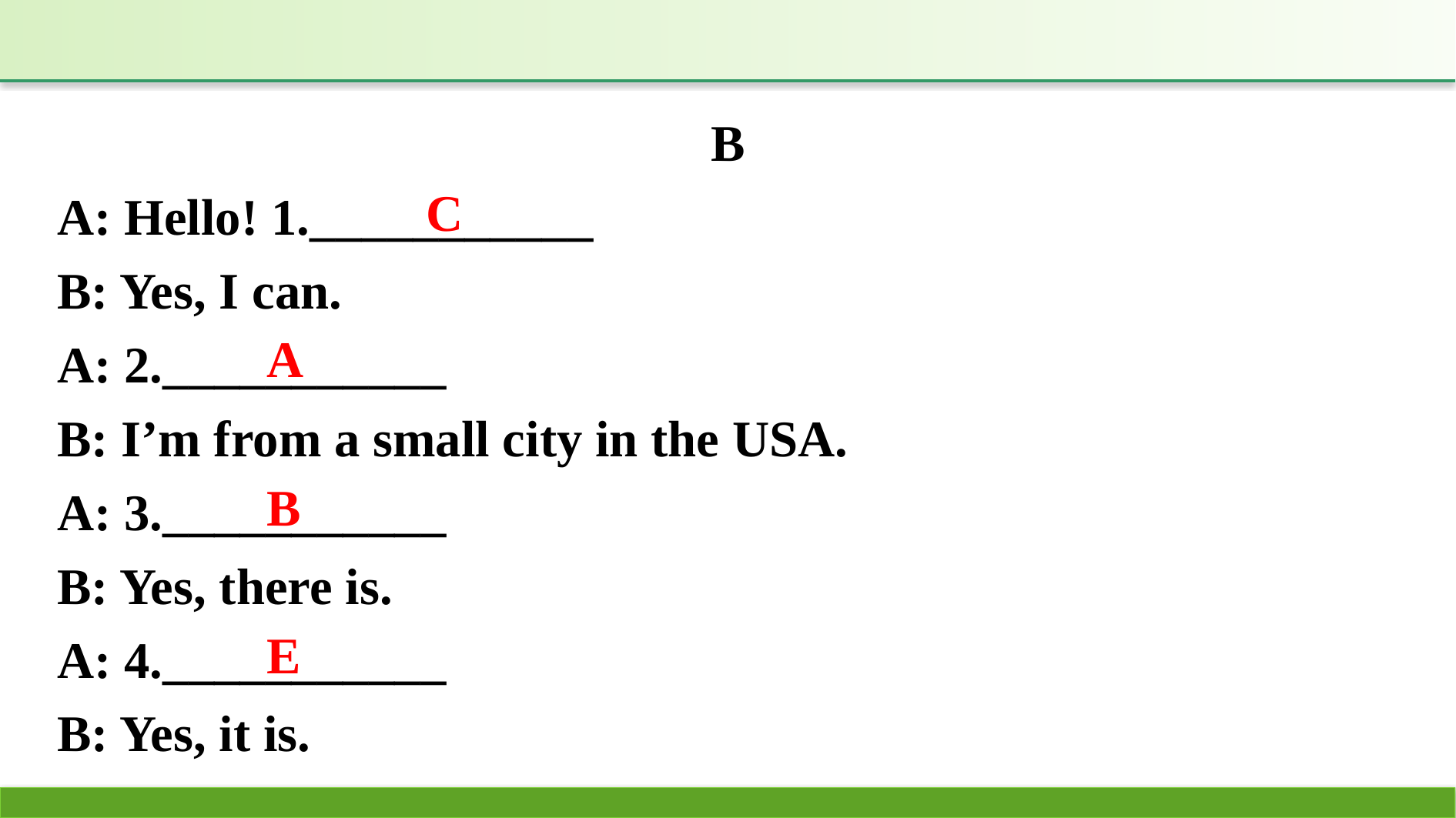

B
A: Hello! 1.___________
B: Yes, I can.
A: 2.___________
B: I’m from a small city in the USA.
A: 3.___________
B: Yes, there is.
A: 4.___________
B: Yes, it is.
C
A
B
E